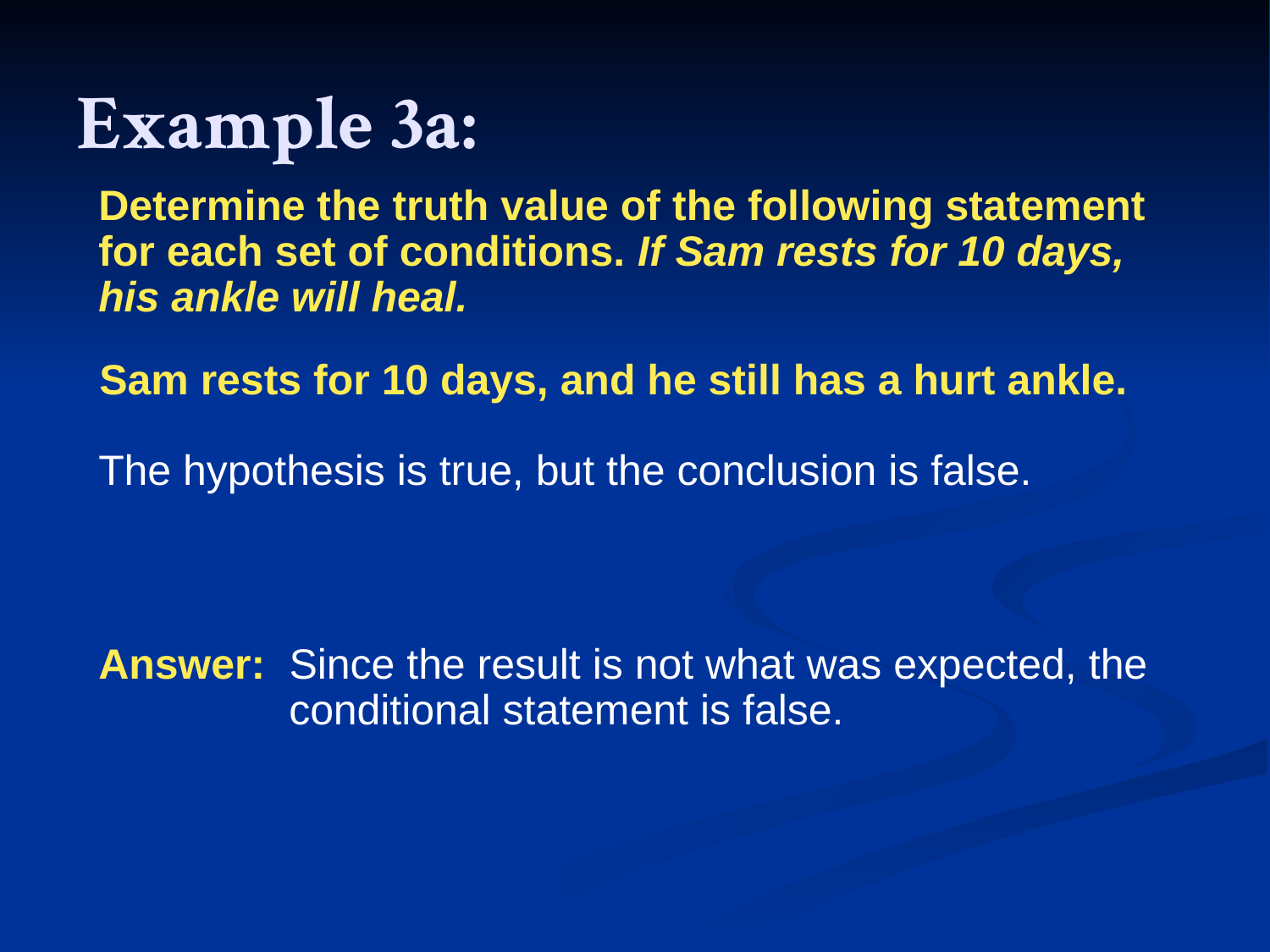

# Example 3a:
Determine the truth value of the following statement for each set of conditions. If Sam rests for 10 days, his ankle will heal.
Sam rests for 10 days, and he still has a hurt ankle.
The hypothesis is true, but the conclusion is false.
Answer:  Since the result is not what was expected, the conditional statement is false.